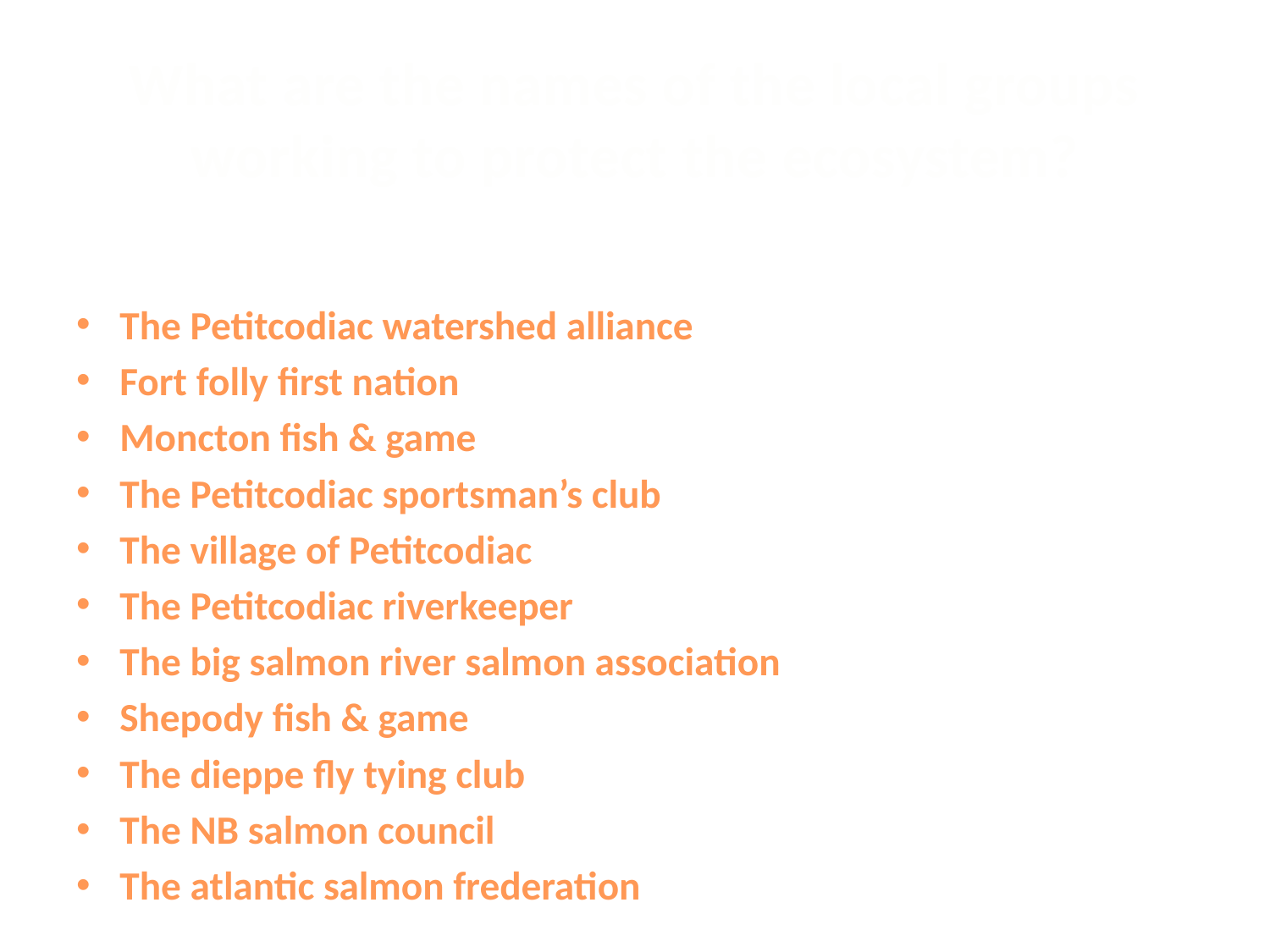

# What are the names of the local groups working to protect the ecosystem?
The Petitcodiac watershed alliance
Fort folly first nation
Moncton fish & game
The Petitcodiac sportsman’s club
The village of Petitcodiac
The Petitcodiac riverkeeper
The big salmon river salmon association
Shepody fish & game
The dieppe fly tying club
The NB salmon council
The atlantic salmon frederation